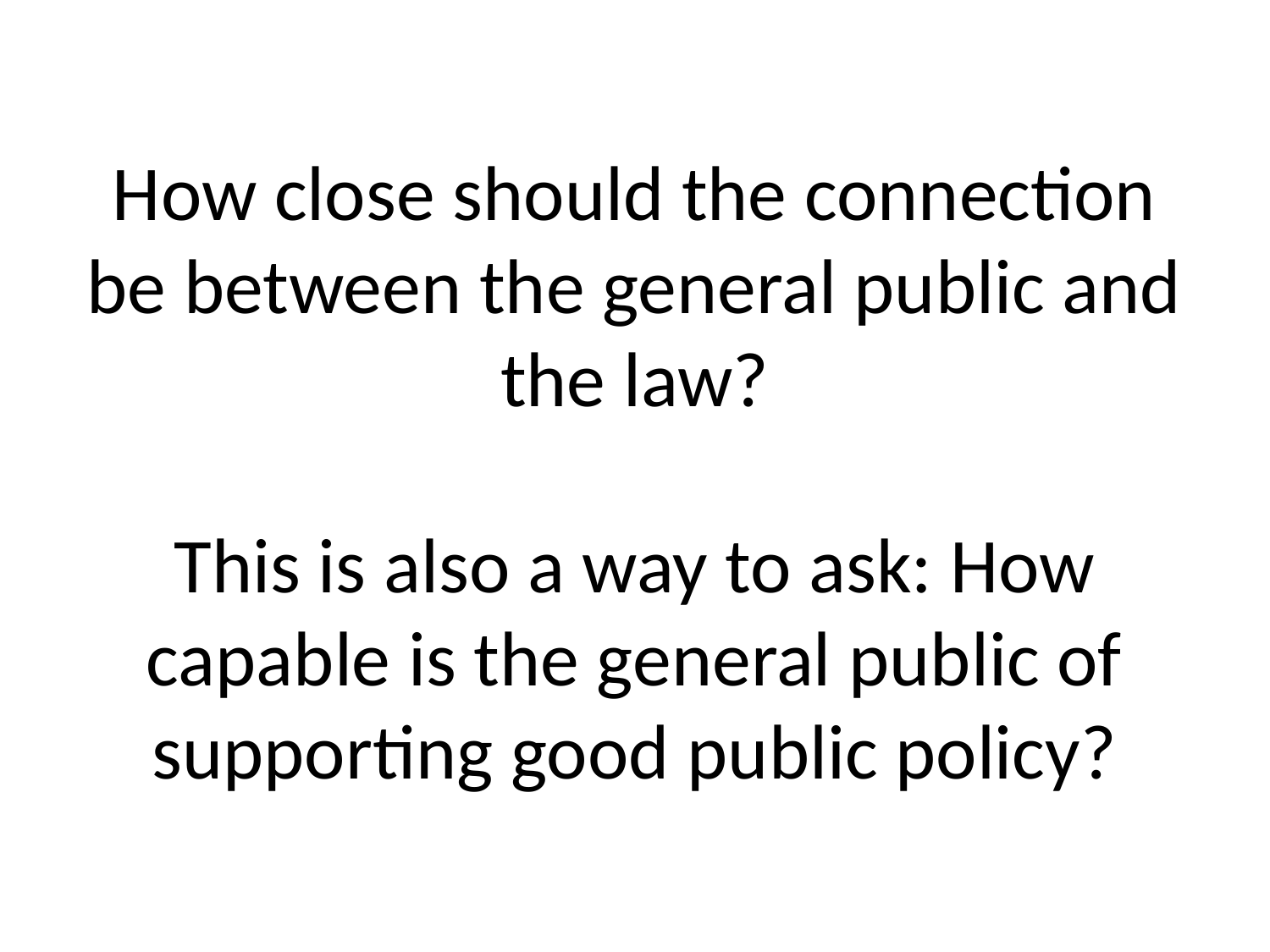

# How close should the connection be between the general public and the law? This is also a way to ask: How capable is the general public of supporting good public policy?